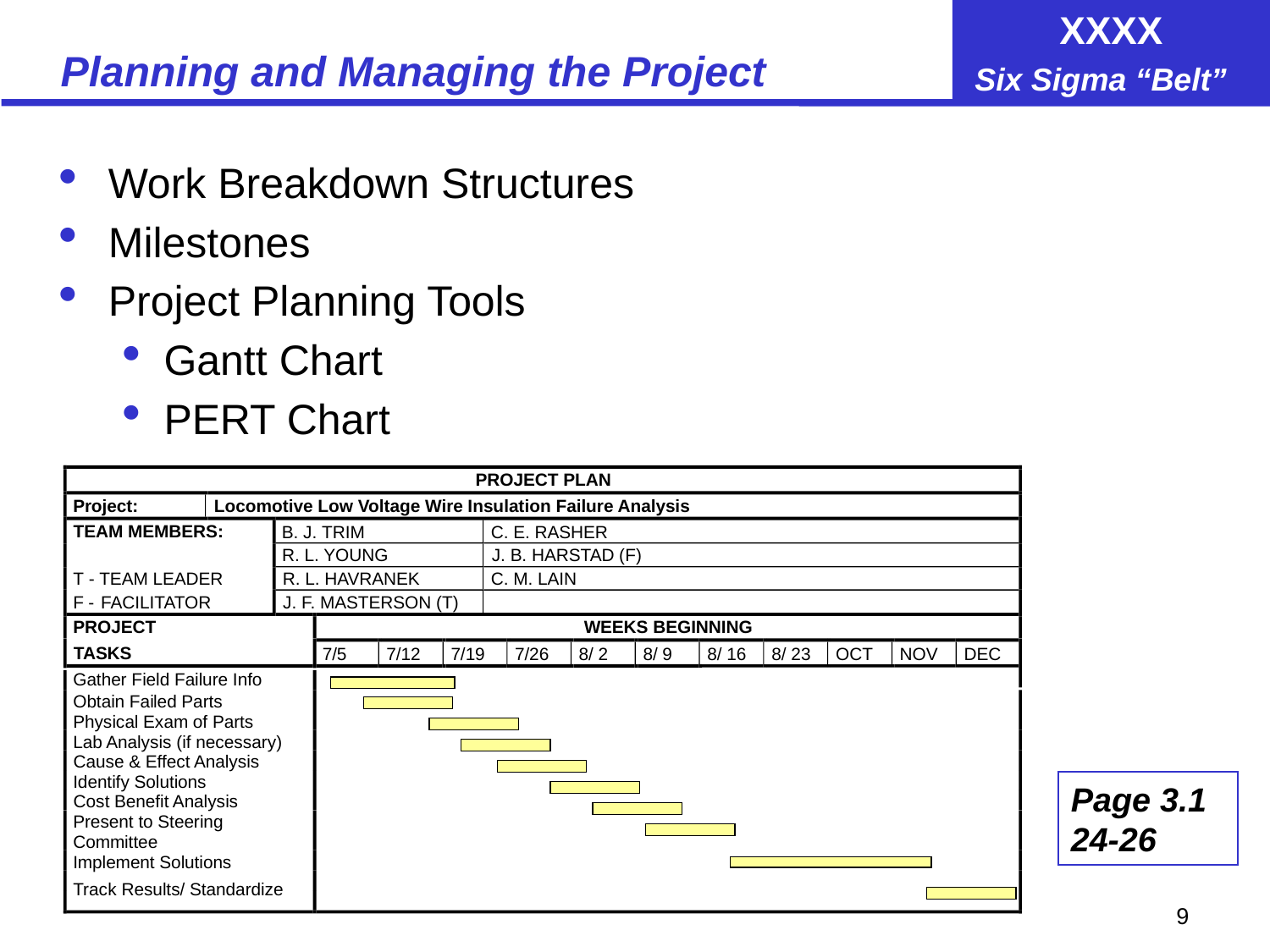

# Planning and Managing the Project
Work Breakdown Structures
Milestones
Project Planning Tools
Gantt Chart
PERT Chart

PROJECT PLAN

Project:

Locomotive Low Voltage Wire Insulation Failure Analysis

TEAM MEMBERS:

B. J.
 TRIM

C. E. RASHER

R. L. YOUNG

J. B. HARSTAD (F)

T
-
 TEAM LEADER

R. L. HAVRANEK

C. M. LAIN

F
-
 FACILITATOR

J. F. MASTERSON (T)

PROJECT

WEEKS BEGINNING

TASKS

7/5

7/12

7/19

7/26

8/ 2

8/ 9

8/ 16

8/ 23

OCT

NOV

DEC

Gather Field Failure Info

Obtain Fai
led Parts

Physical Exam of Parts

Lab Analysis (if necessary)

Cause & Effect Analysis

Identify Solutions

Cost Benefit Analysis

Present to Steering

Committee

Implement Solutions

Track Results/ Standardize

Page 3.1 24-26